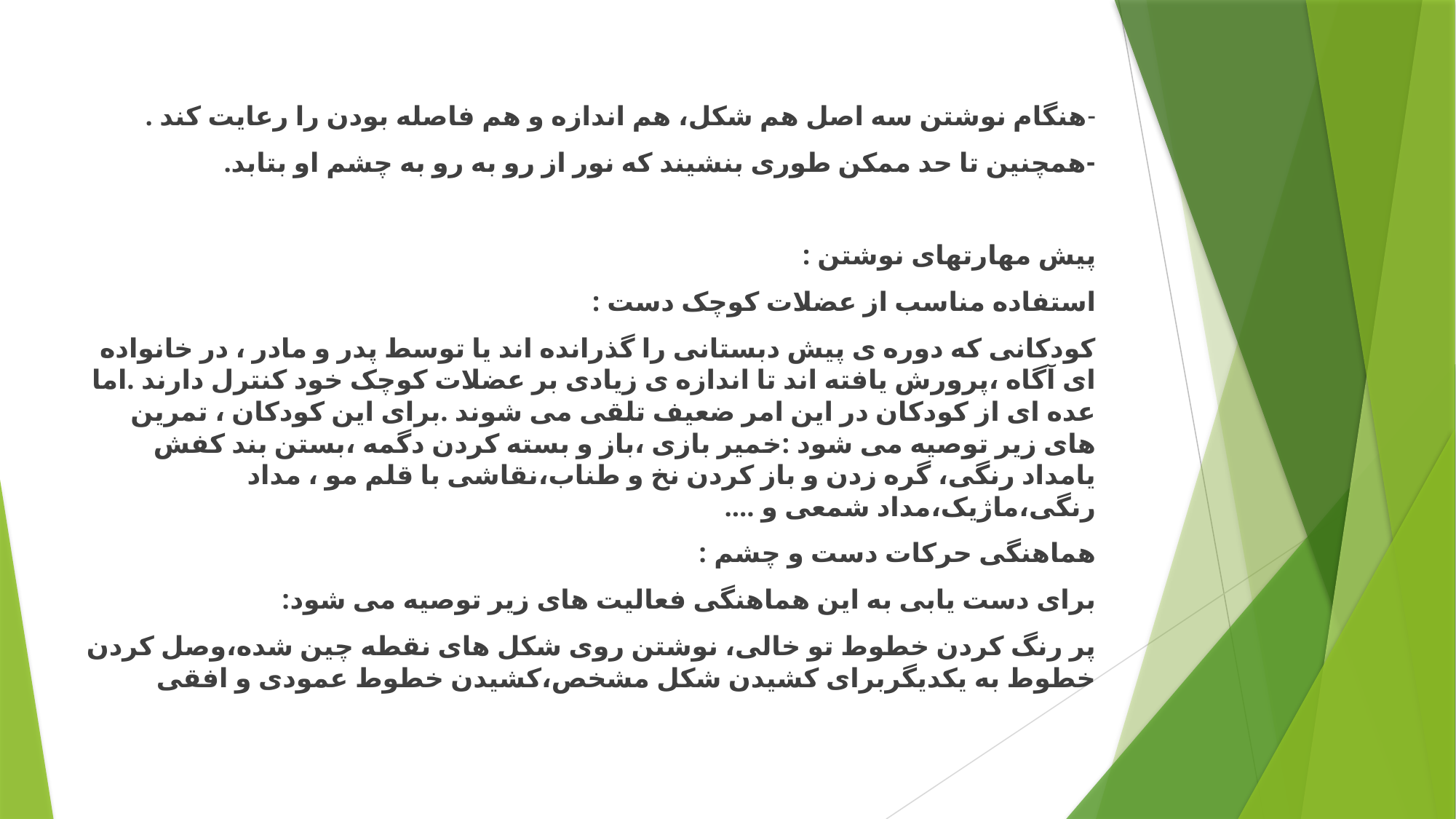

-هنگام نوشتن سه اصل هم شکل، هم اندازه و هم فاصله بودن را رعایت کند .
-همچنین تا حد ممکن طوری بنشیند که نور از رو به رو به چشم او بتابد.

پیش مهارتهای نوشتن :
استفاده مناسب از عضلات کوچک دست :
کودکانی که دوره ی پیش دبستانی را گذرانده اند یا توسط پدر و مادر ، در خانواده ای آگاه ،پرورش یافته اند تا اندازه ی زیادی بر عضلات کوچک خود کنترل دارند .اما عده ای از کودکان در این امر ضعیف تلقی می شوند .برای این کودکان ، تمرین های زیر توصیه می شود :خمیر بازی ،باز و بسته کردن دگمه ،بستن بند کفش یامداد رنگی، گره زدن و باز کردن نخ و طناب،نقاشی با قلم مو ، مداد رنگی،ماژیک،مداد شمعی و ....
هماهنگی حرکات دست و چشم :
برای دست یابی به این هماهنگی فعالیت های زیر توصیه می شود:
پر رنگ کردن خطوط تو خالی، نوشتن روی شکل های نقطه چین شده،وصل کردن خطوط به یکدیگربرای کشیدن شکل مشخص،کشیدن خطوط عمودی و افقی